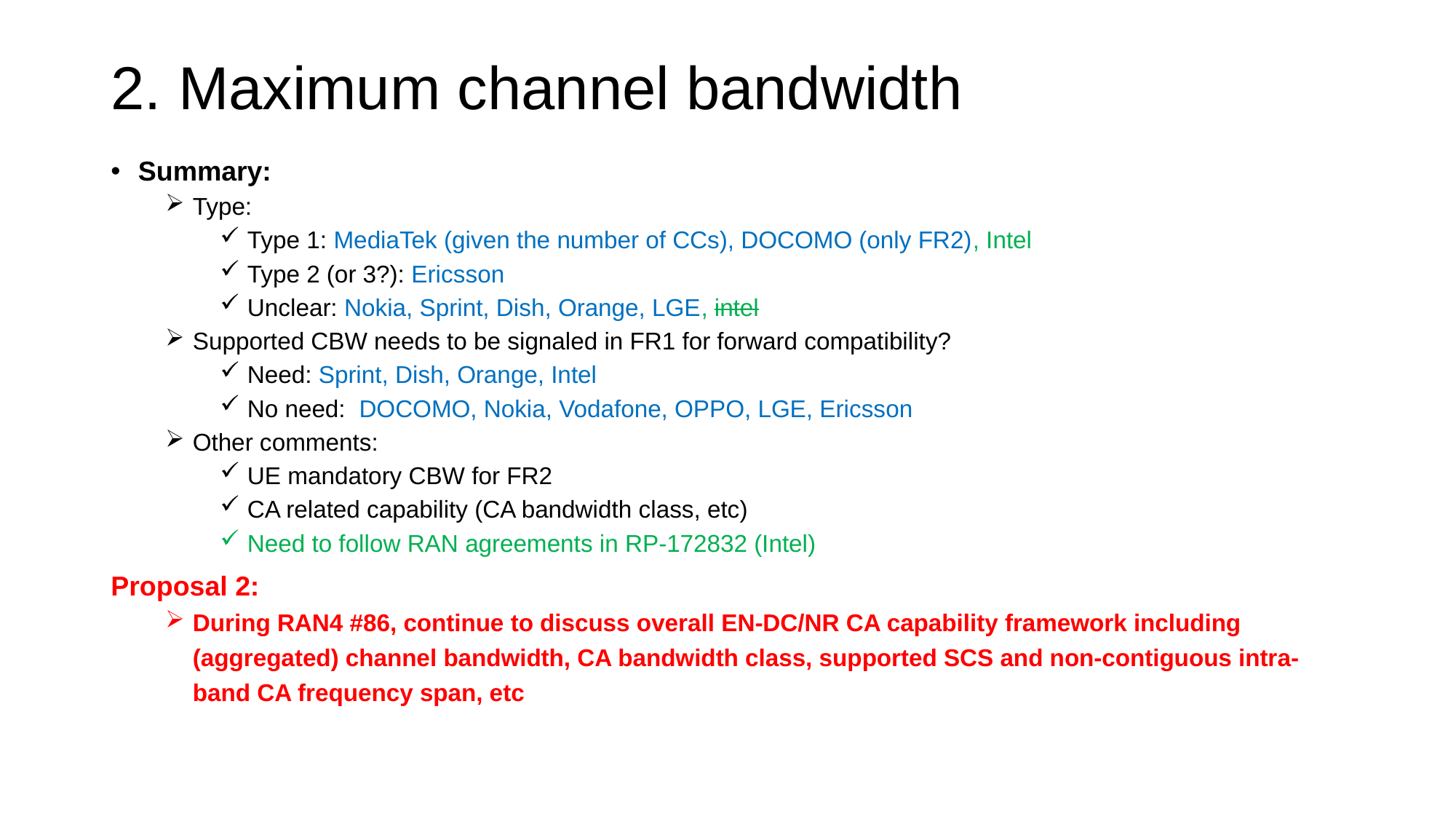

# 2. Maximum channel bandwidth
Summary:
Type:
Type 1: MediaTek (given the number of CCs), DOCOMO (only FR2), Intel
Type 2 (or 3?): Ericsson
Unclear: Nokia, Sprint, Dish, Orange, LGE, intel
Supported CBW needs to be signaled in FR1 for forward compatibility?
Need: Sprint, Dish, Orange, Intel
No need:  DOCOMO, Nokia, Vodafone, OPPO, LGE, Ericsson
Other comments:
UE mandatory CBW for FR2
CA related capability (CA bandwidth class, etc)
Need to follow RAN agreements in RP-172832 (Intel)
Proposal 2:
During RAN4 #86, continue to discuss overall EN-DC/NR CA capability framework including (aggregated) channel bandwidth, CA bandwidth class, supported SCS and non-contiguous intra-band CA frequency span, etc